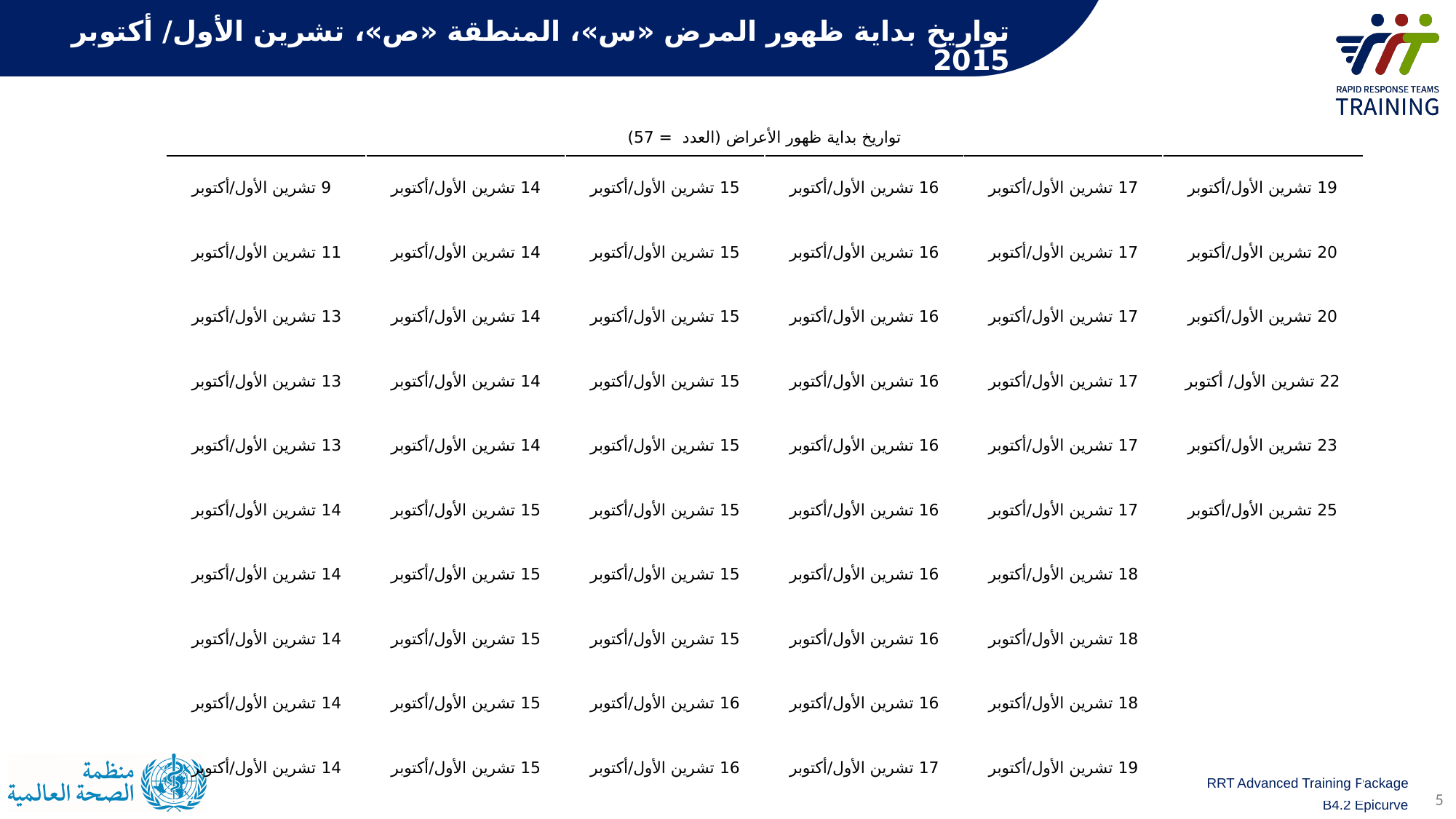

تواريخ بداية ظهور المرض «س»، المنطقة «ص»، تشرين الأول/ أكتوبر 2015
| تواريخ بداية ظهور الأعراض (العدد = 57) |  |  |  |  |  |
| --- | --- | --- | --- | --- | --- |
| 9 تشرين الأول/أكتوبر | 14 تشرين الأول/أكتوبر | 15 تشرين الأول/أكتوبر | 16 تشرين الأول/أكتوبر | 17 تشرين الأول/أكتوبر | 19 تشرين الأول/أكتوبر |
| 11 تشرين الأول/أكتوبر | 14 تشرين الأول/أكتوبر | 15 تشرين الأول/أكتوبر | 16 تشرين الأول/أكتوبر | 17 تشرين الأول/أكتوبر | 20 تشرين الأول/أكتوبر |
| 13 تشرين الأول/أكتوبر | 14 تشرين الأول/أكتوبر | 15 تشرين الأول/أكتوبر | 16 تشرين الأول/أكتوبر | 17 تشرين الأول/أكتوبر | 20 تشرين الأول/أكتوبر |
| 13 تشرين الأول/أكتوبر | 14 تشرين الأول/أكتوبر | 15 تشرين الأول/أكتوبر | 16 تشرين الأول/أكتوبر | 17 تشرين الأول/أكتوبر | 22 تشرين الأول/ أكتوبر |
| 13 تشرين الأول/أكتوبر | 14 تشرين الأول/أكتوبر | 15 تشرين الأول/أكتوبر | 16 تشرين الأول/أكتوبر | 17 تشرين الأول/أكتوبر | 23 تشرين الأول/أكتوبر |
| 14 تشرين الأول/أكتوبر | 15 تشرين الأول/أكتوبر | 15 تشرين الأول/أكتوبر | 16 تشرين الأول/أكتوبر | 17 تشرين الأول/أكتوبر | 25 تشرين الأول/أكتوبر |
| 14 تشرين الأول/أكتوبر | 15 تشرين الأول/أكتوبر | 15 تشرين الأول/أكتوبر | 16 تشرين الأول/أكتوبر | 18 تشرين الأول/أكتوبر |  |
| 14 تشرين الأول/أكتوبر | 15 تشرين الأول/أكتوبر | 15 تشرين الأول/أكتوبر | 16 تشرين الأول/أكتوبر | 18 تشرين الأول/أكتوبر |  |
| 14 تشرين الأول/أكتوبر | 15 تشرين الأول/أكتوبر | 16 تشرين الأول/أكتوبر | 16 تشرين الأول/أكتوبر | 18 تشرين الأول/أكتوبر |  |
| 14 تشرين الأول/أكتوبر | 15 تشرين الأول/أكتوبر | 16 تشرين الأول/أكتوبر | 17 تشرين الأول/أكتوبر | 19 تشرين الأول/أكتوبر |  |